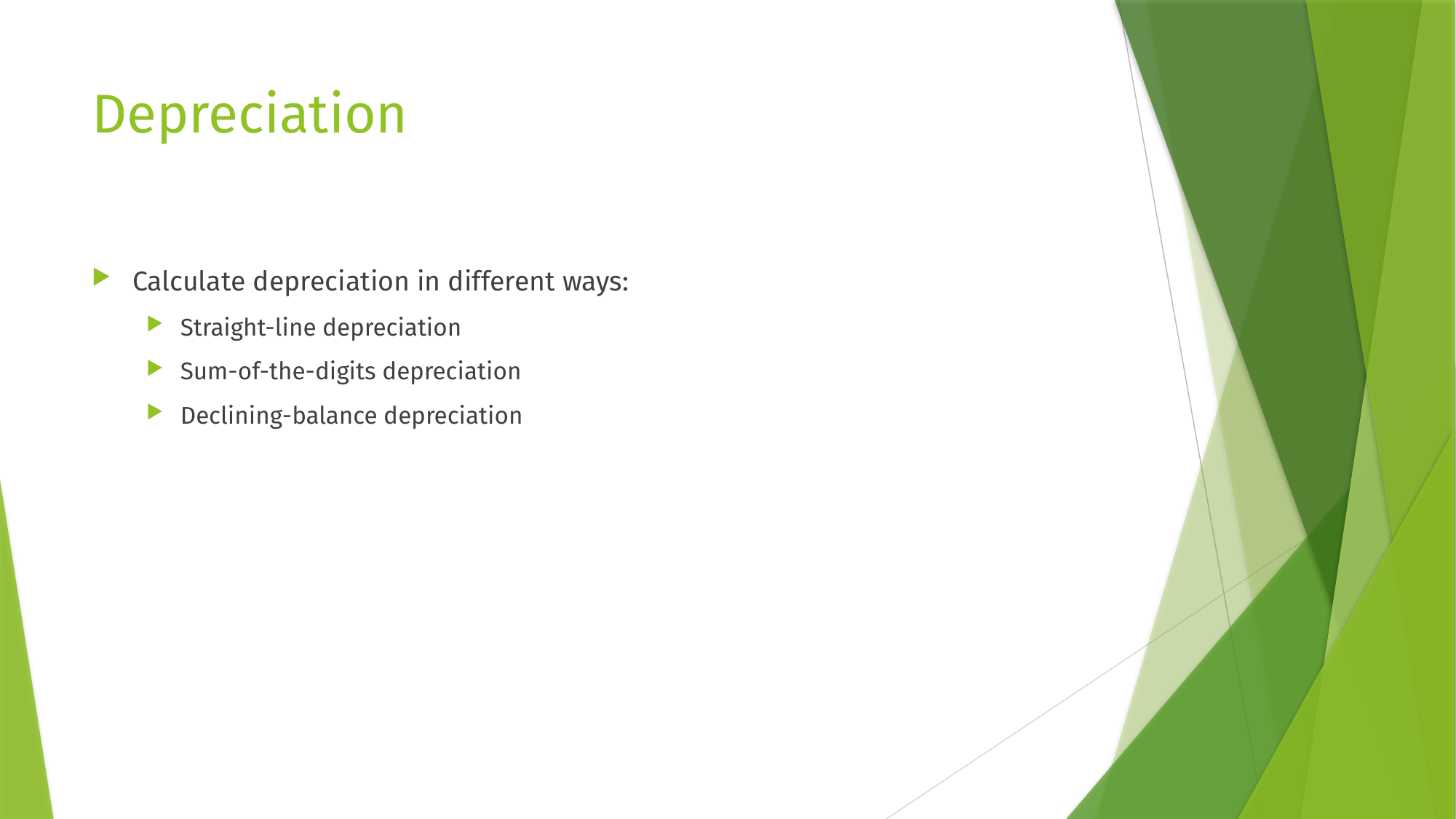

# Depreciation
Calculate depreciation in different ways:
Straight-line depreciation
Sum-of-the-digits depreciation
Declining-balance depreciation